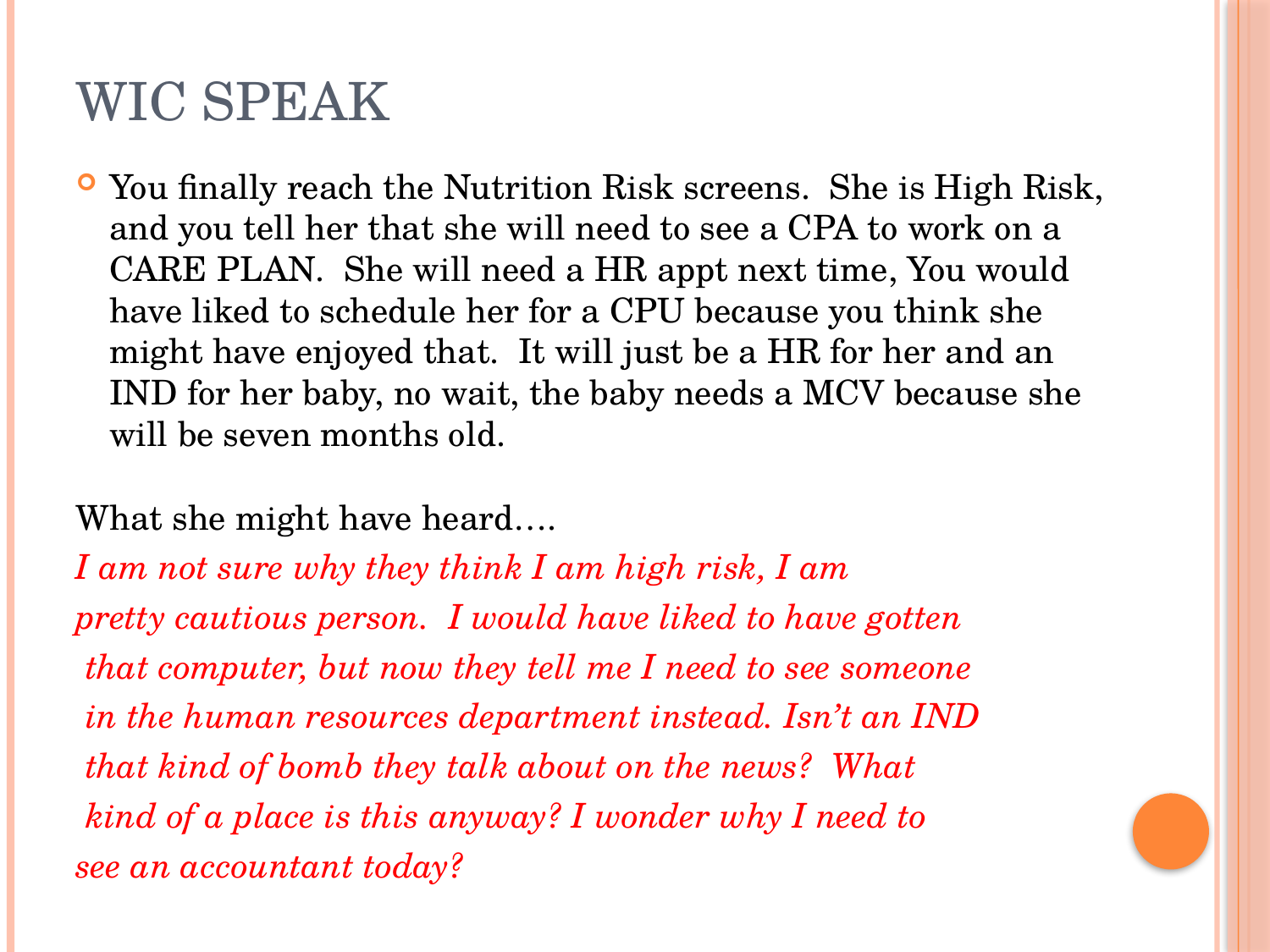

# WIC SPEAK
You finally reach the Nutrition Risk screens.  She is High Risk, and you tell her that she will need to see a CPA to work on a CARE PLAN.  She will need a HR appt next time, You would have liked to schedule her for a CPU because you think she might have enjoyed that.  It will just be a HR for her and an IND for her baby, no wait, the baby needs a MCV because she will be seven months old.

What she might have heard….
I am not sure why they think I am high risk, I am
pretty cautious person.  I would have liked to have gotten
 that computer, but now they tell me I need to see someone
 in the human resources department instead. Isn’t an IND
 that kind of bomb they talk about on the news?  What
 kind of a place is this anyway? I wonder why I need to
see an accountant today?